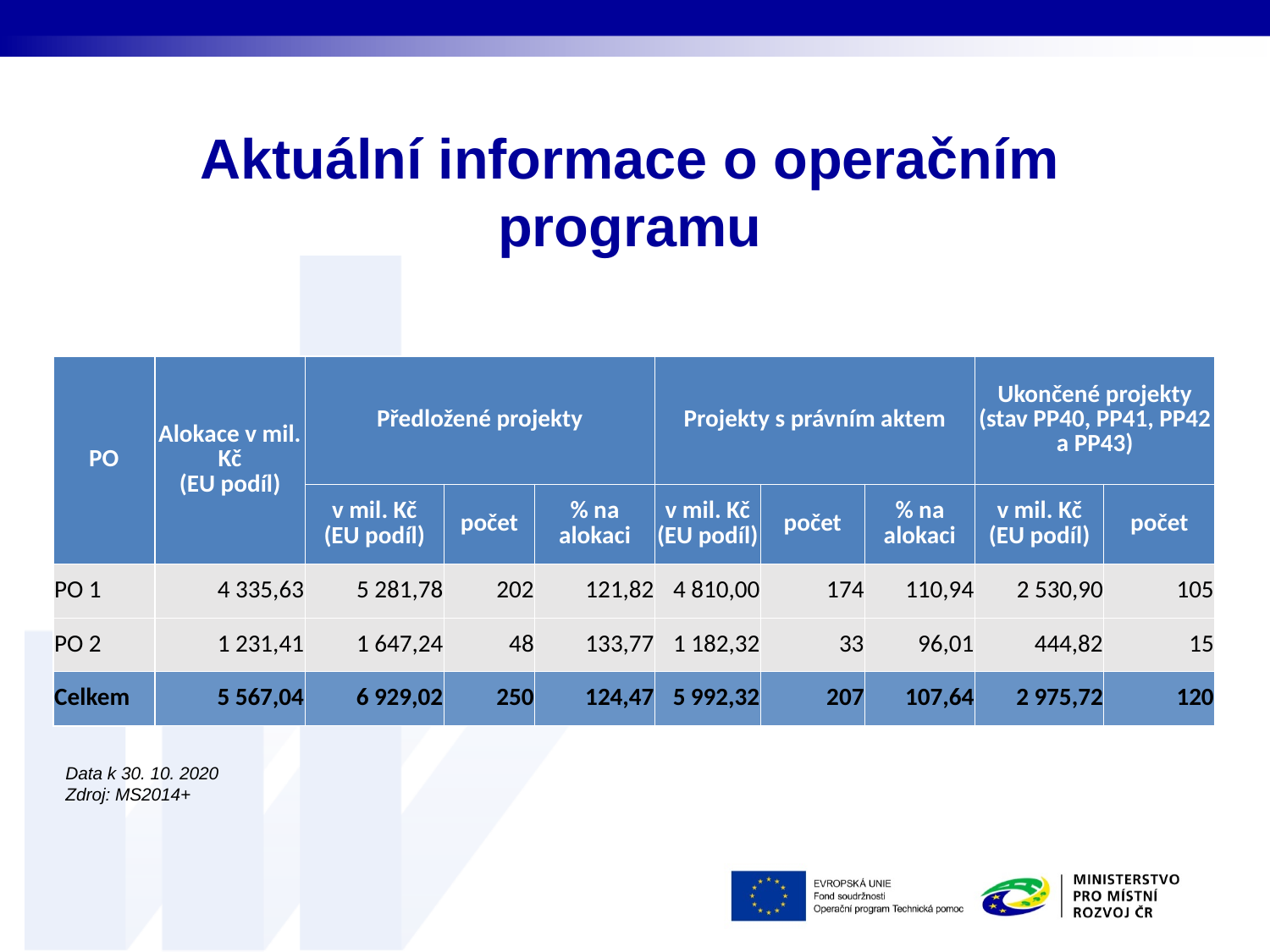

# Aktuální informace o operačním programu
| PO | Alokace v mil. Kč (EU podíl) | Předložené projekty |  |  | Projekty s právním aktem |  |  | Ukončené projekty (stav PP40, PP41, PP42 a PP43) |  |
| --- | --- | --- | --- | --- | --- | --- | --- | --- | --- |
|  |  | v mil. Kč (EU podíl) | počet | % na alokaci | v mil. Kč (EU podíl) | počet | % na alokaci | v mil. Kč (EU podíl) | počet |
| PO 1 | 4 335,63 | 5 281,78 | 202 | 121,82 | 4 810,00 | 174 | 110,94 | 2 530,90 | 105 |
| PO 2 | 1 231,41 | 1 647,24 | 48 | 133,77 | 1 182,32 | 33 | 96,01 | 444,82 | 15 |
| Celkem | 5 567,04 | 6 929,02 | 250 | 124,47 | 5 992,32 | 207 | 107,64 | 2 975,72 | 120 |
Data k 30. 10. 2020
Zdroj: MS2014+